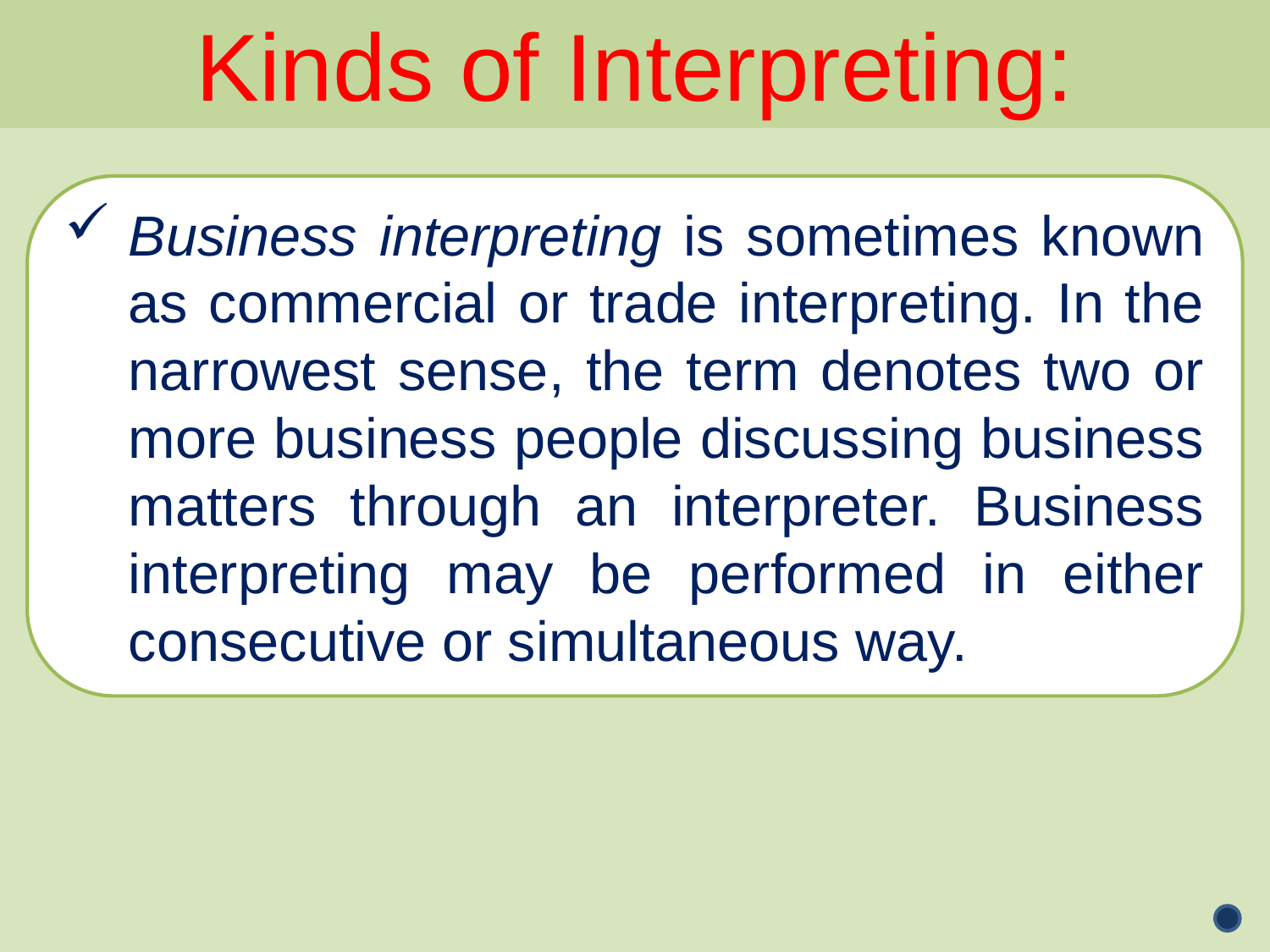

Kinds of Interpreting:
Business interpreting is sometimes known as commercial or trade interpreting. In the narrowest sense, the term denotes two or more business people discussing business matters through an interpreter. Business interpreting may be performed in either consecutive or simultaneous way.